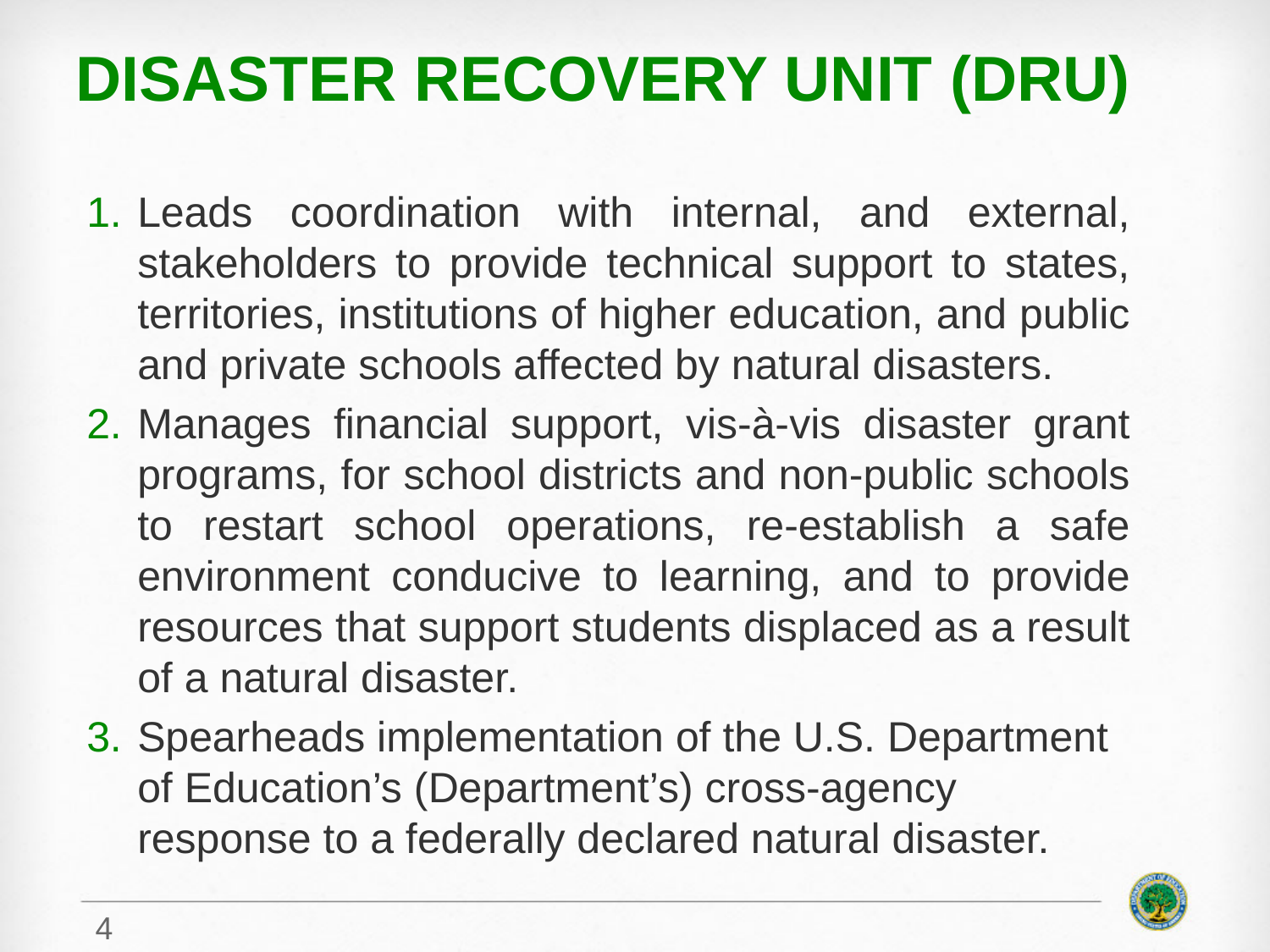

# Disaster Recovery Unit (DRU)
Leads coordination with internal, and external, stakeholders to provide technical support to states, territories, institutions of higher education, and public and private schools affected by natural disasters.
Manages financial support, vis-à-vis disaster grant programs, for school districts and non-public schools to restart school operations, re-establish a safe environment conducive to learning, and to provide resources that support students displaced as a result of a natural disaster.
Spearheads implementation of the U.S. Department of Education’s (Department’s) cross-agency response to a federally declared natural disaster.
4